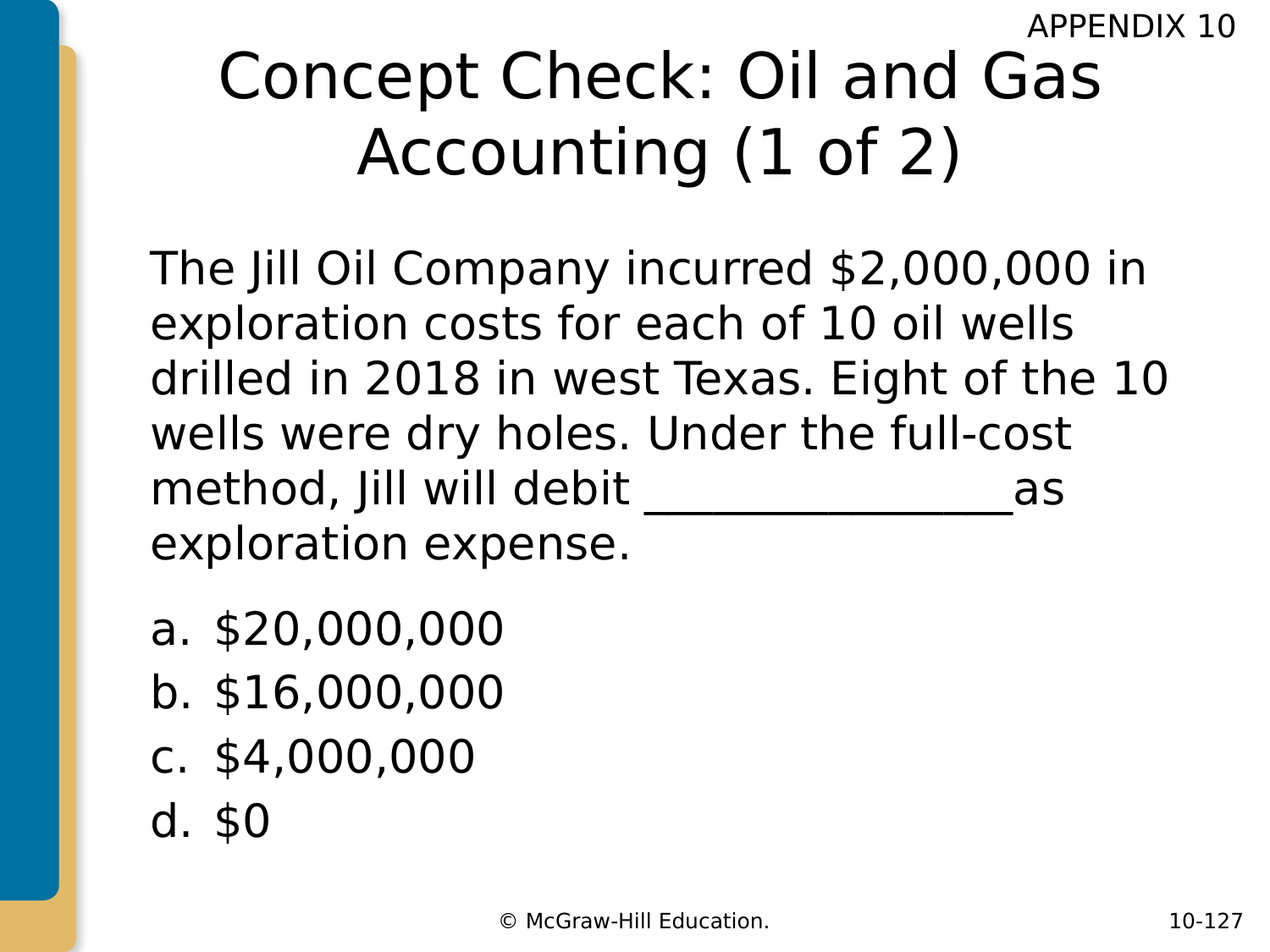

APPENDIX 10
# Concept Check: Oil and Gas Accounting (1 of 2)
The Jill Oil Company incurred $2,000,000 in exploration costs for each of 10 oil wells drilled in 2018 in west Texas. Eight of the 10 wells were dry holes. Under the full-cost method, Jill will debit ________________as exploration expense.
$20,000,000
$16,000,000
$4,000,000
$0